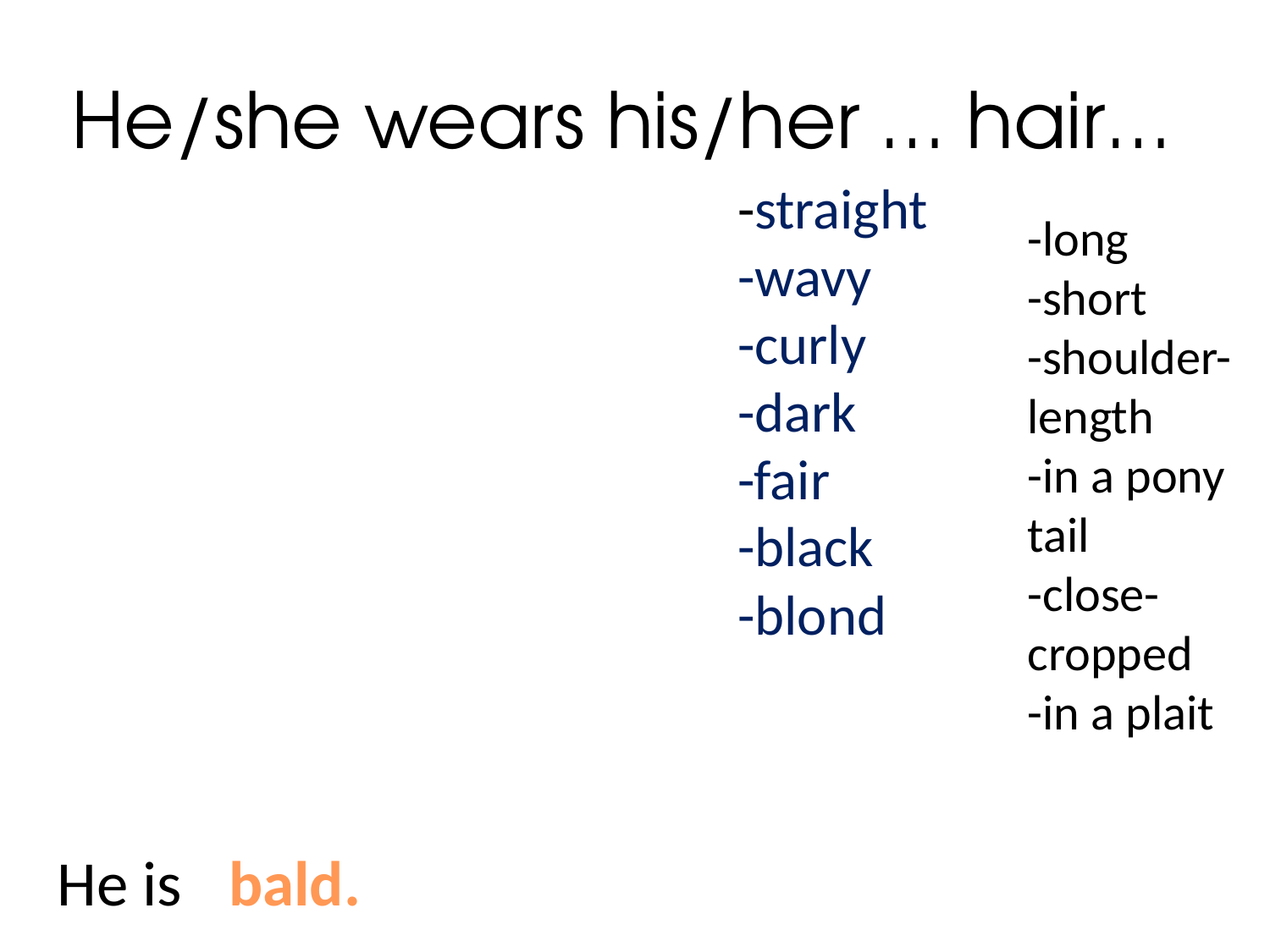

# He/she wears his/her … hair…
-straight
-wavy
-curly
-dark
-fair
-black
-blond
-long
-short
-shoulder-length
-in a pony tail
-close-cropped
-in a plait

He is
bald.